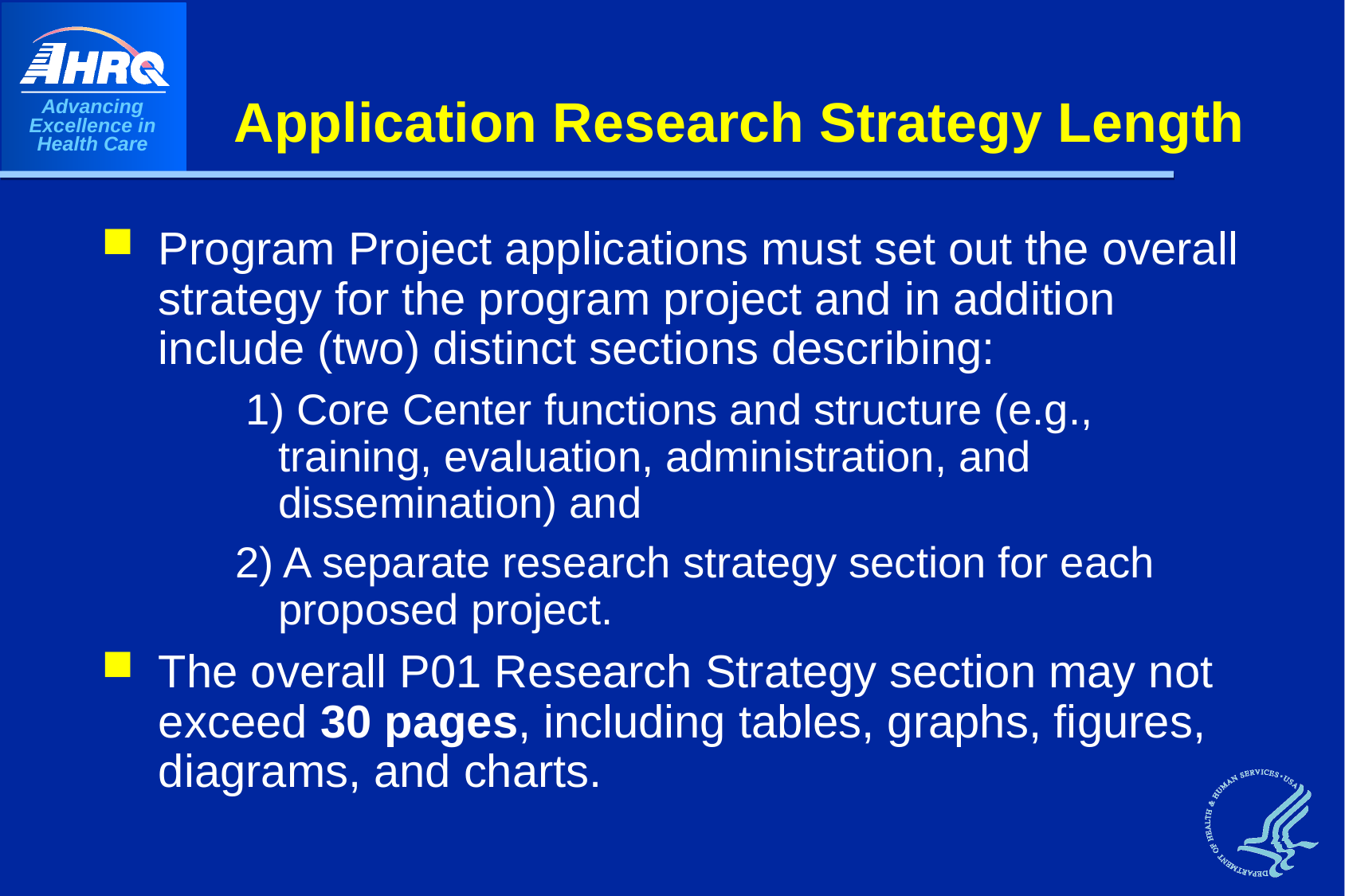

# Application Research Strategy Length
Program Project applications must set out the overall strategy for the program project and in addition include (two) distinct sections describing:
 1) Core Center functions and structure (e.g., training, evaluation, administration, and dissemination) and
2) A separate research strategy section for each proposed project.
The overall P01 Research Strategy section may not exceed 30 pages, including tables, graphs, figures, diagrams, and charts.